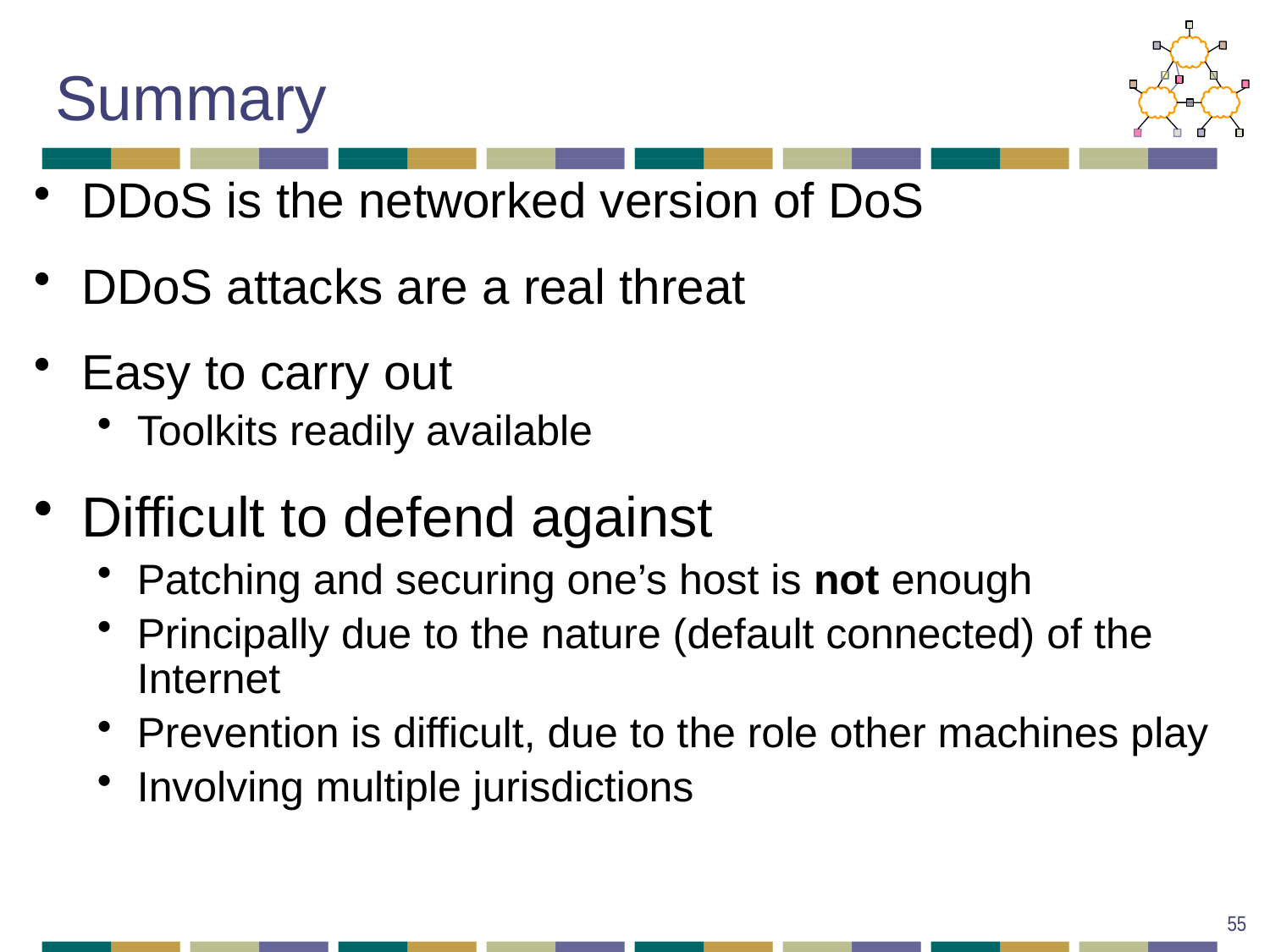

# Summary
DDoS is the networked version of DoS

DDoS attacks are a real threat

Easy to carry out
Toolkits readily available

Difficult to defend against
Patching and securing one’s host is not enough
Principally due to the nature (default connected) of the Internet
Prevention is difficult, due to the role other machines play
Involving multiple jurisdictions
55